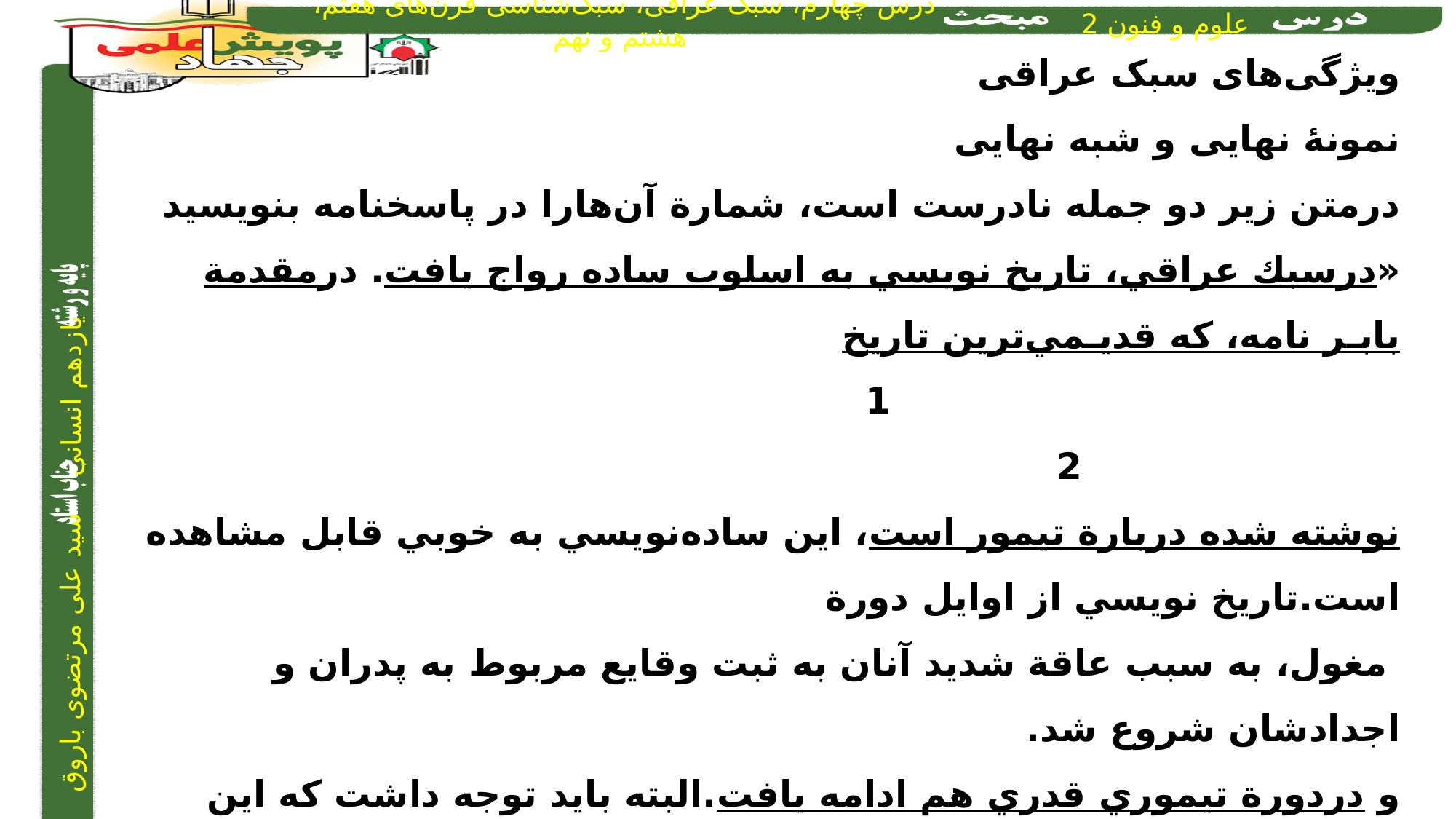

ویژگی‌های سبک عراقی
نمونۀ نهایی و شبه نهایی
درمتن زير دو جمله نادرست است، شمارة آن‌هارا در پاسخنامه بنويسيد
«درسبك عراقي، تاريخ نويسي به اسلوب ساده رواج يافت. درمقدمة بابـر نامه، كه قديـمي‌ترين تاريخ
                                        1                                                                                   2
نوشته شده دربارة تيمور است، اين ساده‌نويسي به خوبي قابل مشاهده است.تاريخ نويسي از اوايل دورة
 مغول، به سبب عاقة شديد آنان به ثبت وقايع مربوط به پدران و اجدادشان شروع شد.
و دردورة تيموري قدري هم ادامه يافت.البته بايد توجه داشت كه اين سادگي نثر همه جا يكسان نيست
                              3
و نثرسادة  اين دوره را مي‌توان فصيح و بليغ دانست.»
                                   ٤
2(ظفرنامۀ شامی)و 4(نمی‌توان...)